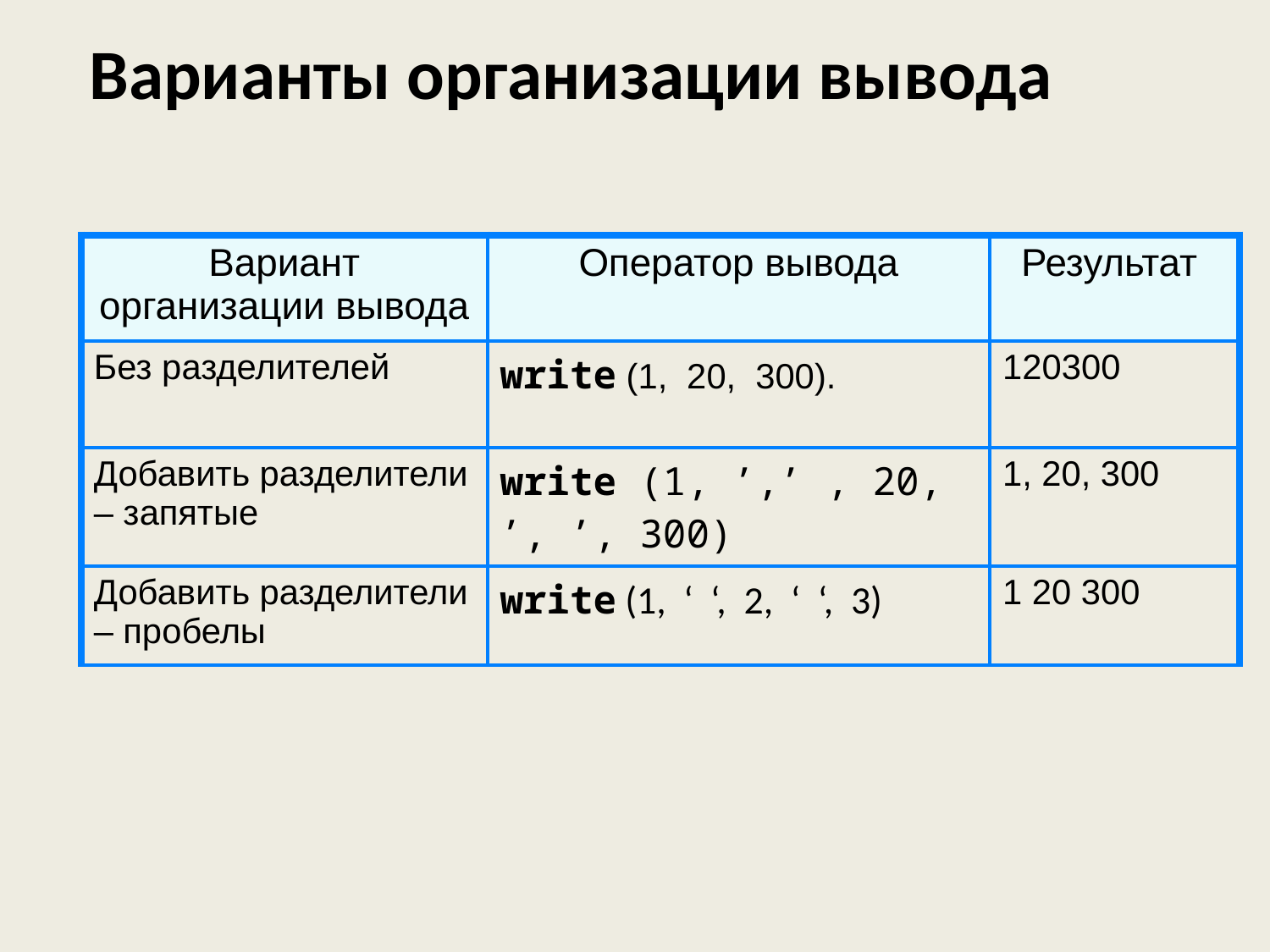

Варианты организации вывода
| Вариант организации вывода | Оператор вывода | Результат |
| --- | --- | --- |
| Без разделителей | write (1, 20, 300). | 120300 |
| Добавить разделители – запятые | write (1, ’,’ , 20, ’, ’, 300) | 1, 20, 300 |
| Добавить разделители – пробелы | write (1, ‘ ‘, 2, ‘ ‘, 3) | 1 20 300 |